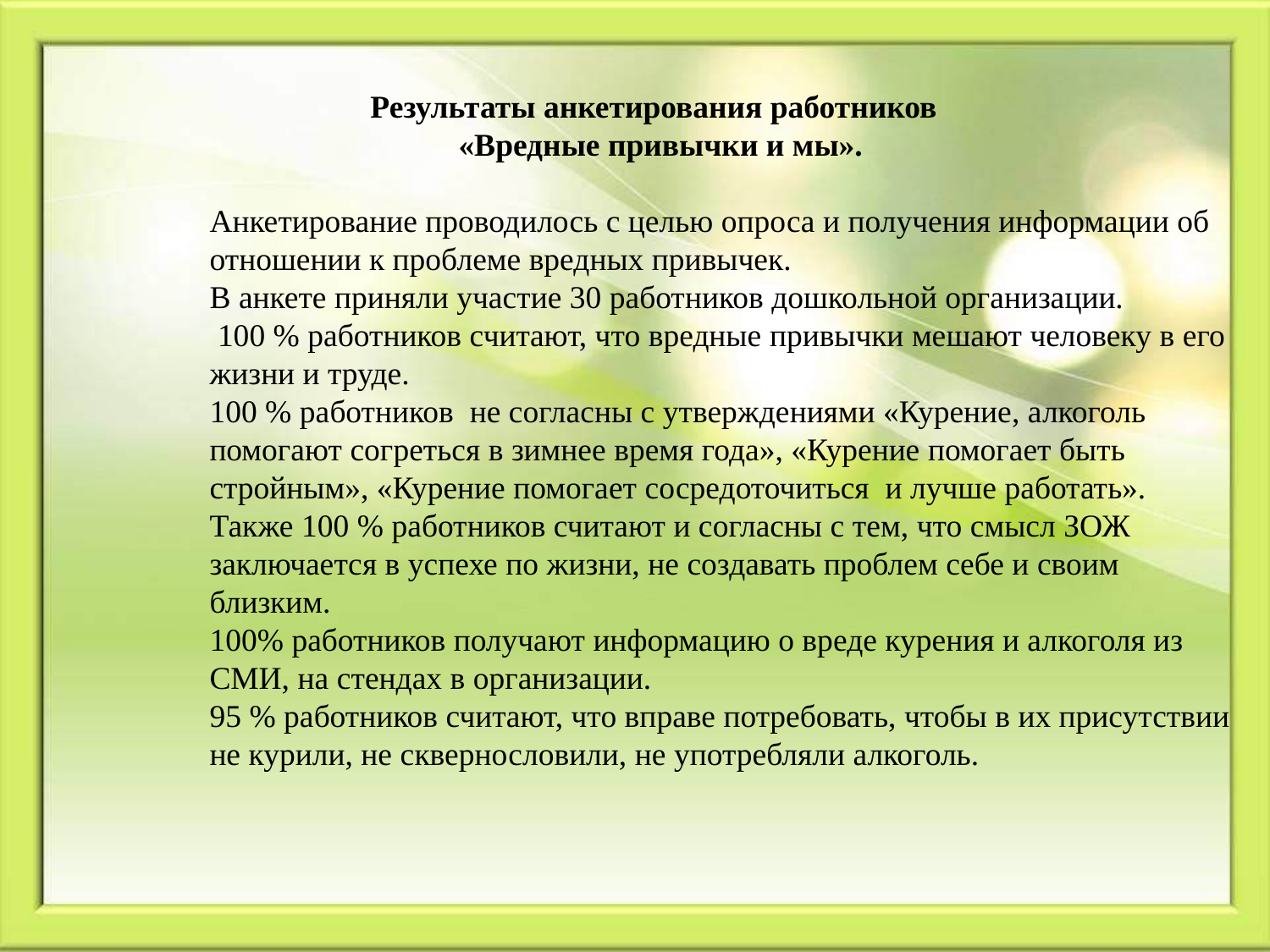

# Результаты анкетирования работников «Вредные привычки и мы». Анкетирование проводилось с целью опроса и получения информации об отношении к проблеме вредных привычек. В анкете приняли участие 30 работников дошкольной организации. 100 % работников считают, что вредные привычки мешают человеку в его жизни и труде. 100 % работников  не согласны с утверждениями «Курение, алкоголь помогают согреться в зимнее время года», «Курение помогает быть стройным», «Курение помогает сосредоточиться  и лучше работать». Также 100 % работников считают и согласны с тем, что смысл ЗОЖ заключается в успехе по жизни, не создавать проблем себе и своим близким. 100% работников получают информацию о вреде курения и алкоголя из СМИ, на стендах в организации. 95 % работников считают, что вправе потребовать, чтобы в их присутствии не курили, не сквернословили, не употребляли алкоголь.